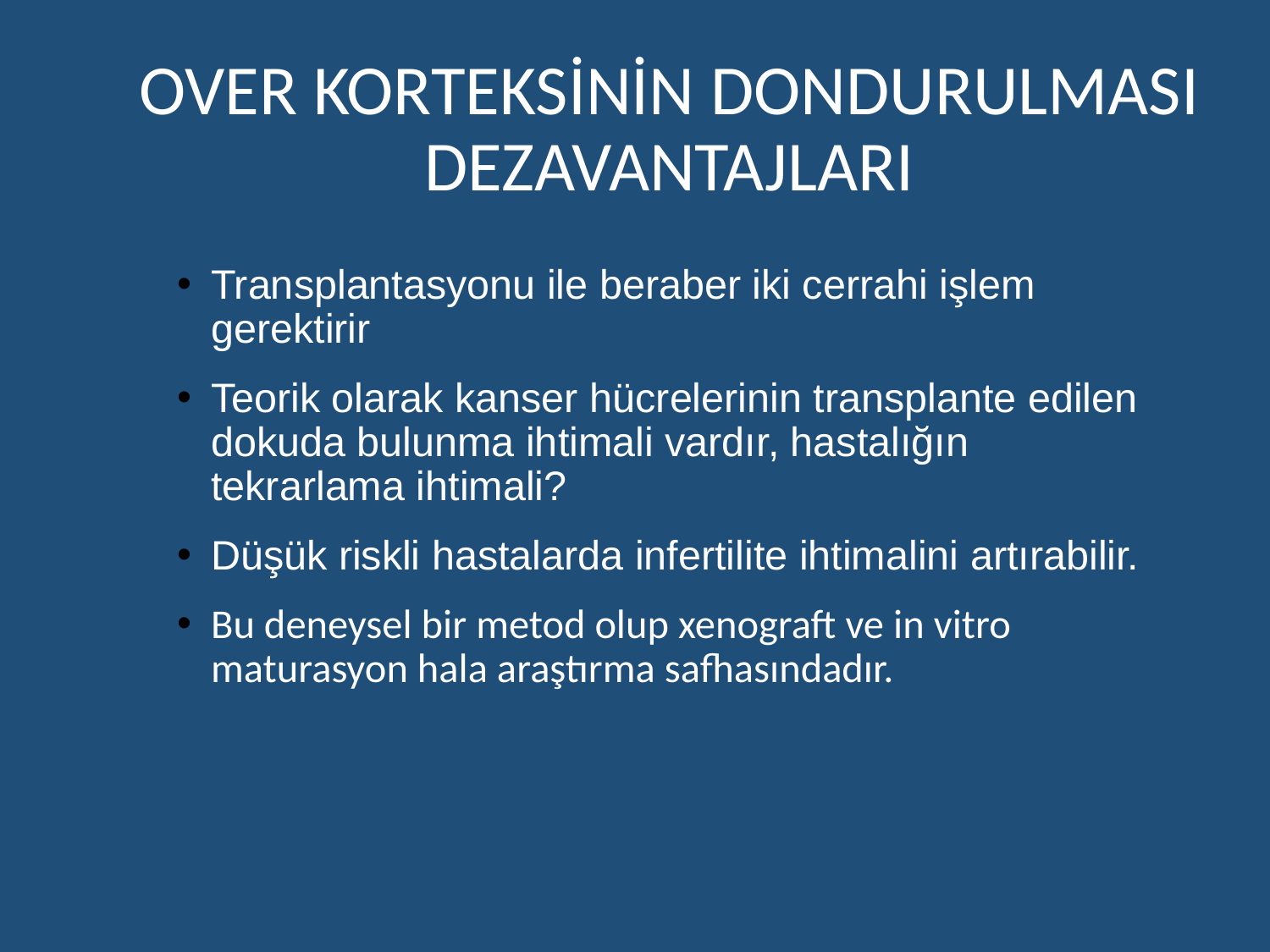

# OVER KORTEKSİNİN DONDURULMASI DEZAVANTAJLARI
Transplantasyonu ile beraber iki cerrahi işlem gerektirir
Teorik olarak kanser hücrelerinin transplante edilen dokuda bulunma ihtimali vardır, hastalığın tekrarlama ihtimali?
Düşük riskli hastalarda infertilite ihtimalini artırabilir.
Bu deneysel bir metod olup xenograft ve in vitro maturasyon hala araştırma safhasındadır.